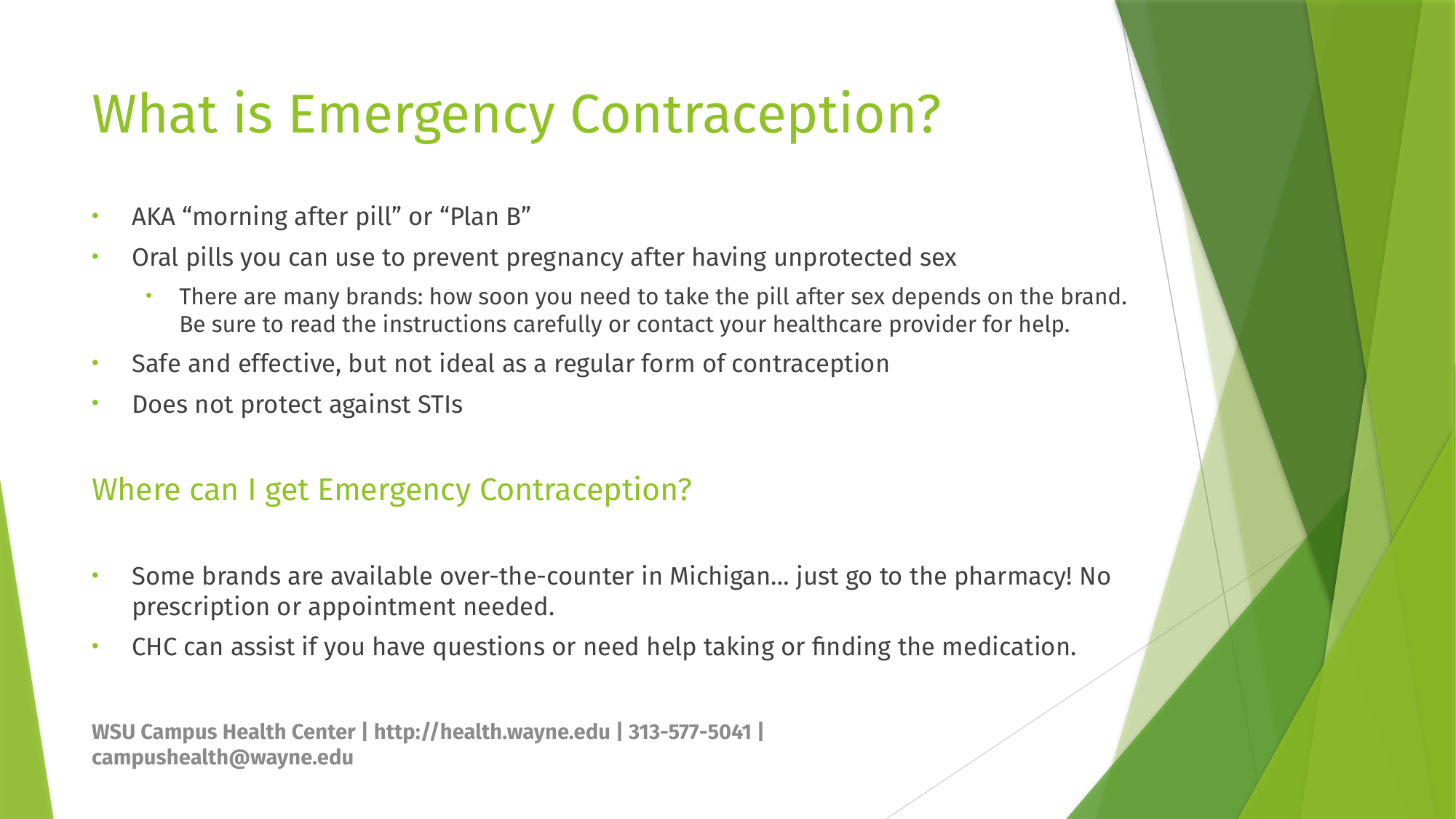

# What is Emergency Contraception?
AKA “morning after pill” or “Plan B”
Oral pills you can use to prevent pregnancy after having unprotected sex
There are many brands: how soon you need to take the pill after sex depends on the brand. Be sure to read the instructions carefully or contact your healthcare provider for help.
Safe and effective, but not ideal as a regular form of contraception
Does not protect against STIs

Where can I get Emergency Contraception?

Some brands are available over-the-counter in Michigan… just go to the pharmacy! No prescription or appointment needed.
CHC can assist if you have questions or need help taking or finding the medication.
WSU Campus Health Center | http://health.wayne.edu | 313-577-5041 | campushealth@wayne.edu